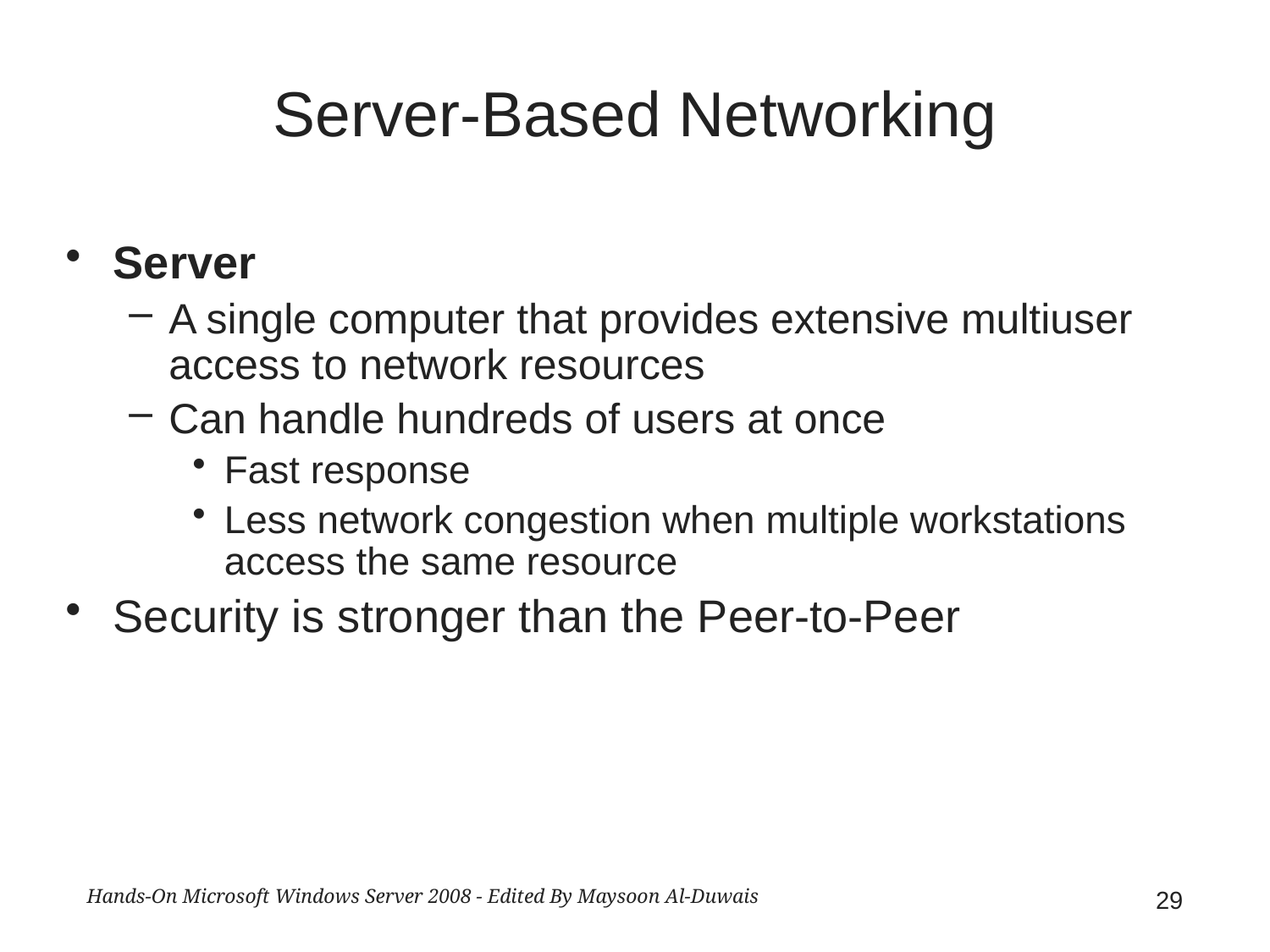

# Server-Based Networking
Server
A single computer that provides extensive multiuser access to network resources
Can handle hundreds of users at once
Fast response
Less network congestion when multiple workstations access the same resource
Security is stronger than the Peer-to-Peer
Hands-On Microsoft Windows Server 2008 - Edited By Maysoon Al-Duwais
29